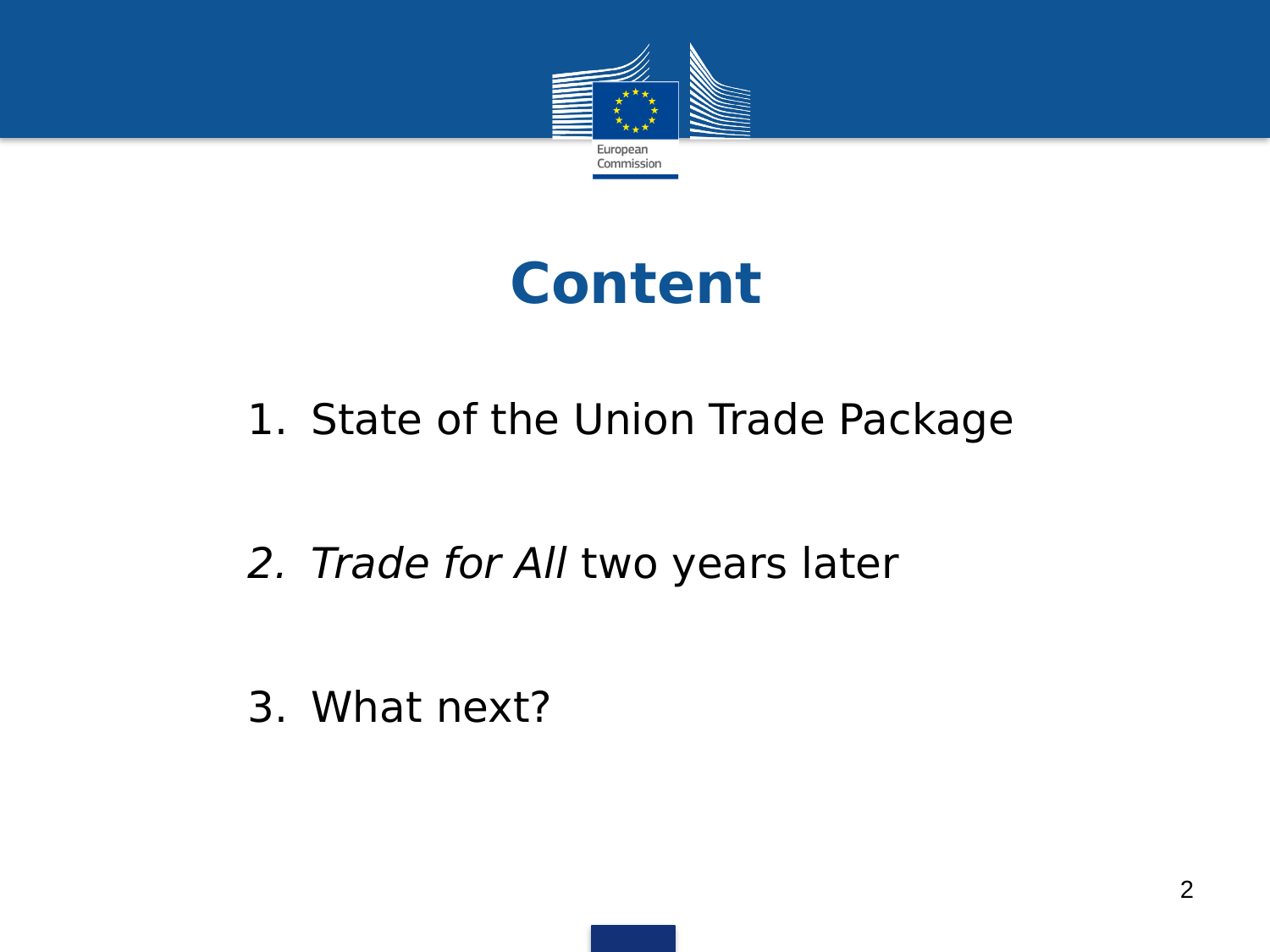

# Content
State of the Union Trade Package

Trade for All two years later

What next?
2